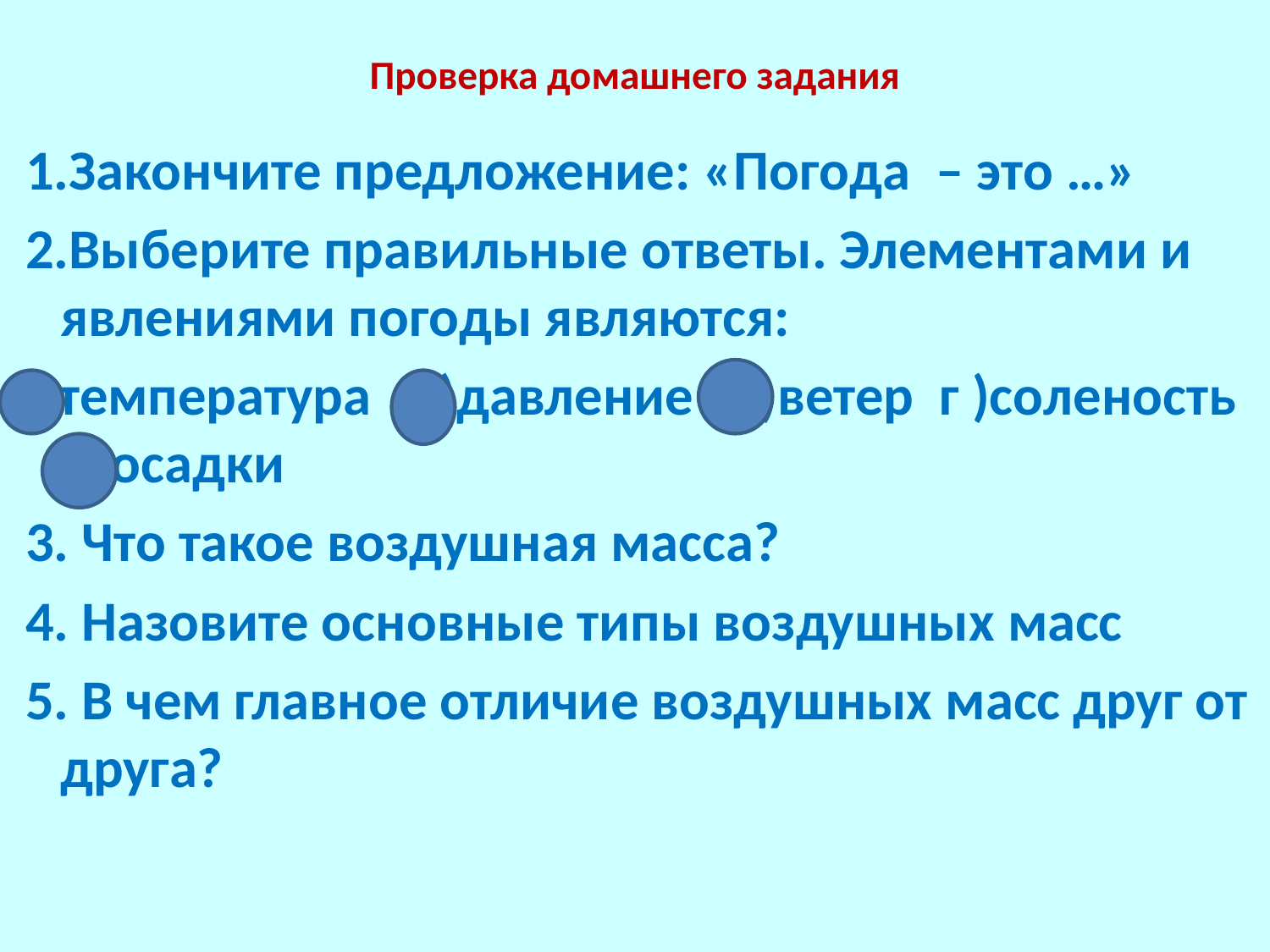

# Проверка домашнего задания
 1.Закончите предложение: «Погода  – это …»
 2.Выберите правильные ответы. Элементами и явлениями погоды являются:
а)температура   б)давление   в)ветер  г )соленость  д)осадки
 3. Что такое воздушная масса?
 4. Назовите основные типы воздушных масс
 5. В чем главное отличие воздушных масс друг от друга?